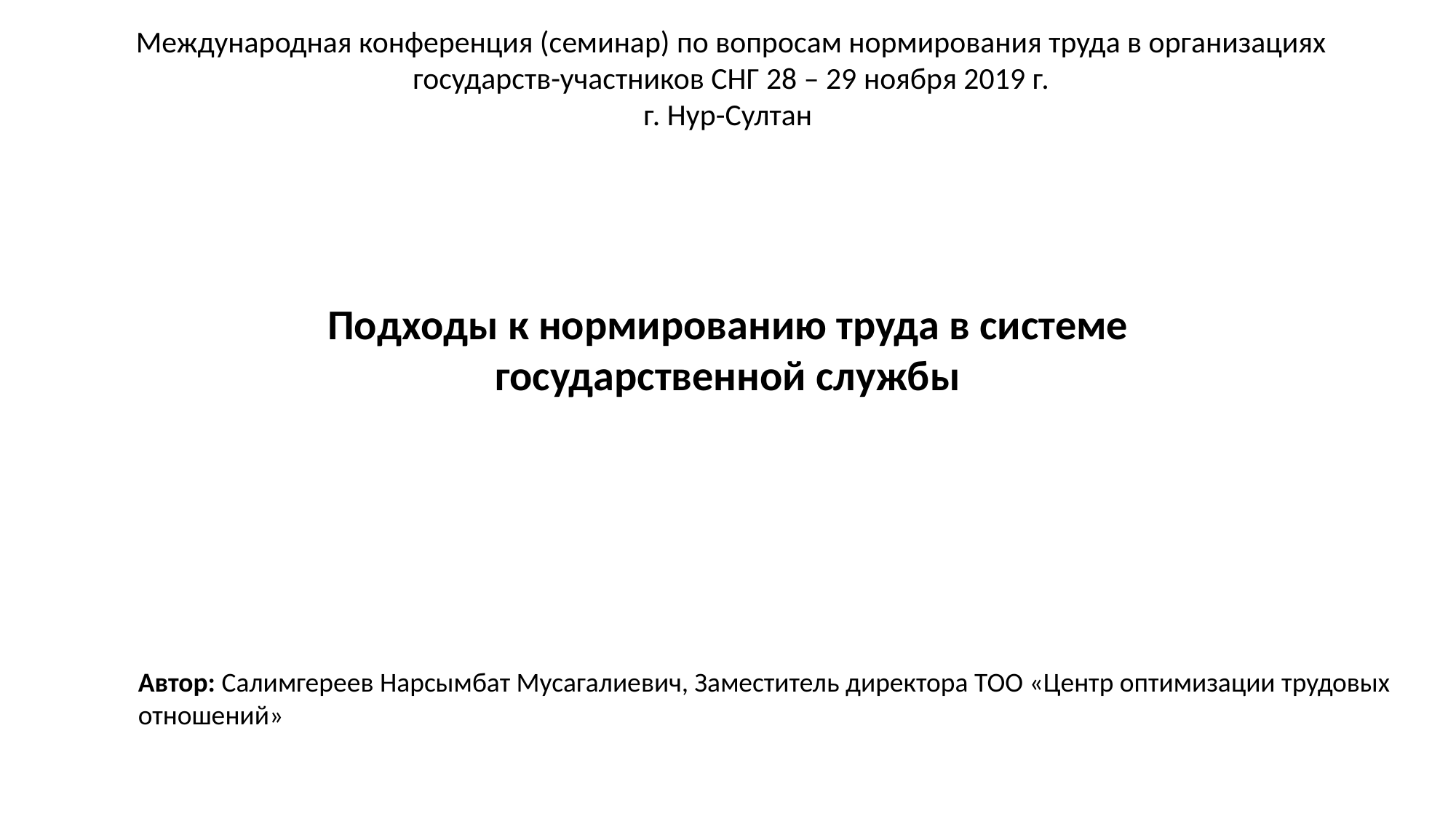

Международная конференция (семинар) по вопросам нормирования труда в организациях государств-участников СНГ 28 – 29 ноября 2019 г.
г. Нур-Султан
Подходы к нормированию труда в системе государственной службы
Автор: Салимгереев Нарсымбат Мусагалиевич, Заместитель директора ТОО «Центр оптимизации трудовых
отношений»